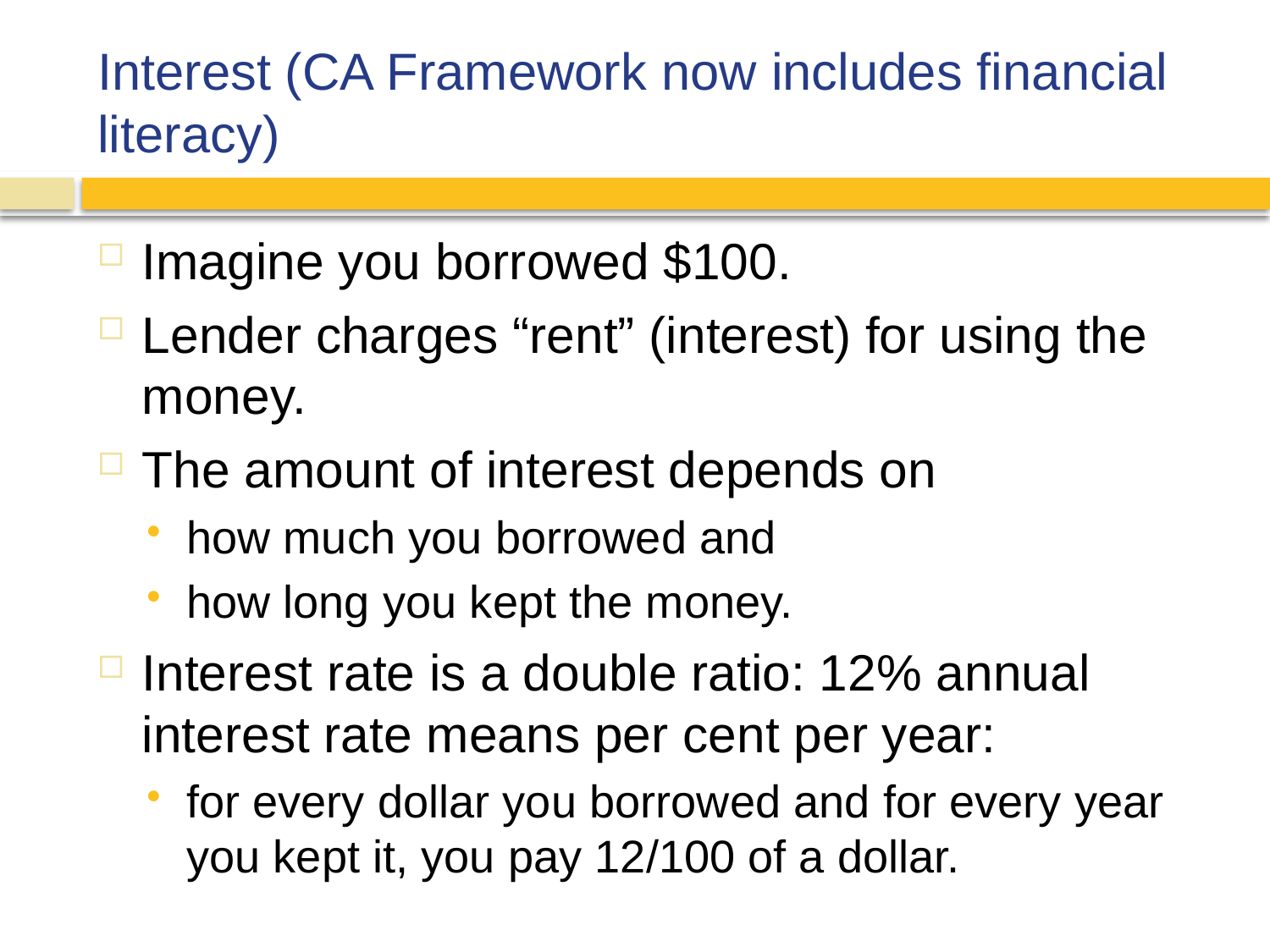

# Interest (CA Framework now includes financial literacy)
Imagine you borrowed $100.
Lender charges “rent” (interest) for using the money.
The amount of interest depends on
how much you borrowed and
how long you kept the money.
Interest rate is a double ratio: 12% annual interest rate means per cent per year:
for every dollar you borrowed and for every year you kept it, you pay 12/100 of a dollar.